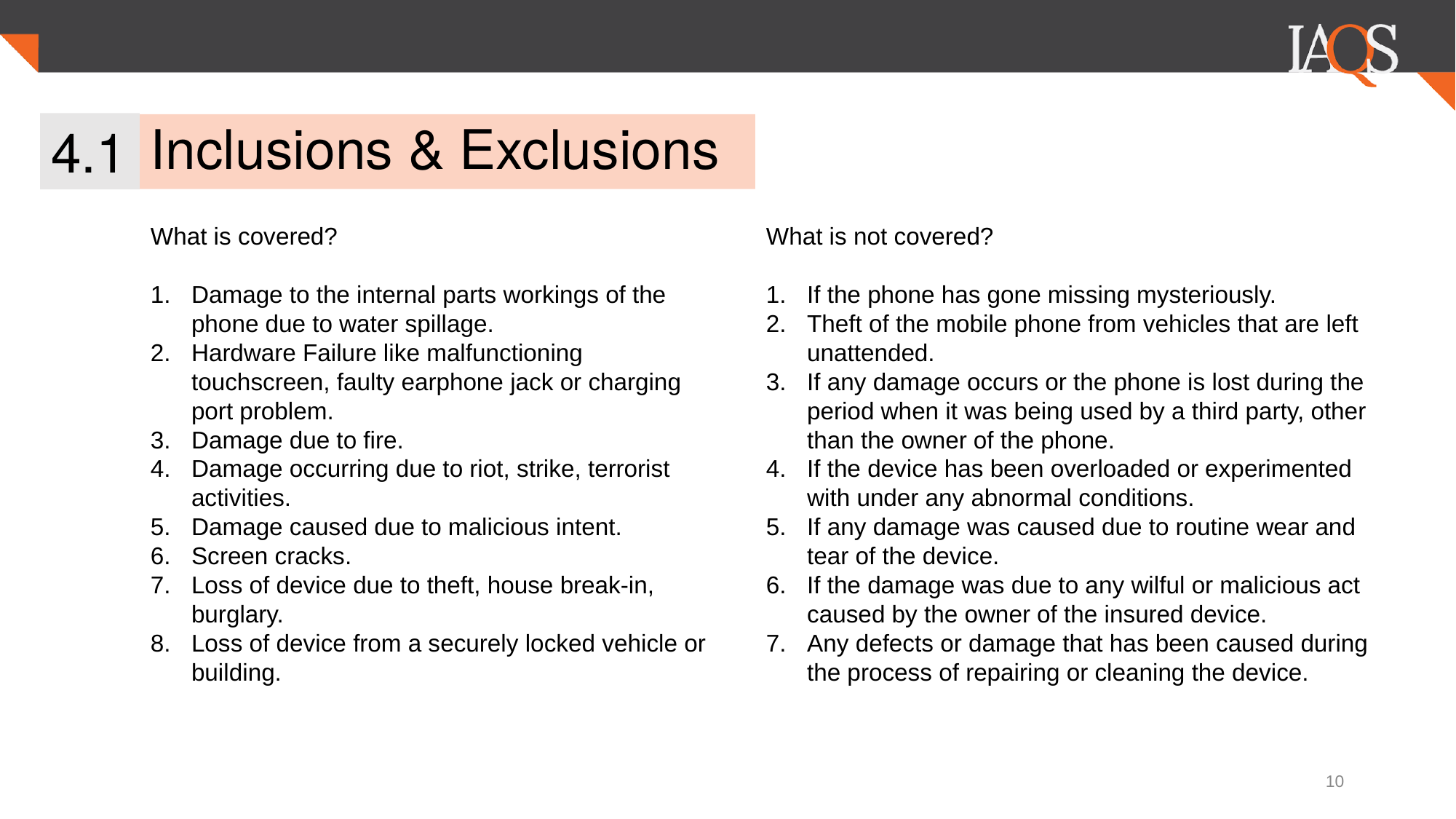

4.1
# Inclusions & Exclusions
What is covered?

Damage to the internal parts workings of the phone due to water spillage.
Hardware Failure like malfunctioning touchscreen, faulty earphone jack or charging port problem.
Damage due to fire.
Damage occurring due to riot, strike, terrorist activities.
Damage caused due to malicious intent.
Screen cracks.
Loss of device due to theft, house break-in, burglary.
Loss of device from a securely locked vehicle or building.
What is not covered?

If the phone has gone missing mysteriously.
Theft of the mobile phone from vehicles that are left unattended.
If any damage occurs or the phone is lost during the period when it was being used by a third party, other than the owner of the phone.
If the device has been overloaded or experimented with under any abnormal conditions.
If any damage was caused due to routine wear and tear of the device.
If the damage was due to any wilful or malicious act caused by the owner of the insured device.
Any defects or damage that has been caused during the process of repairing or cleaning the device.
10